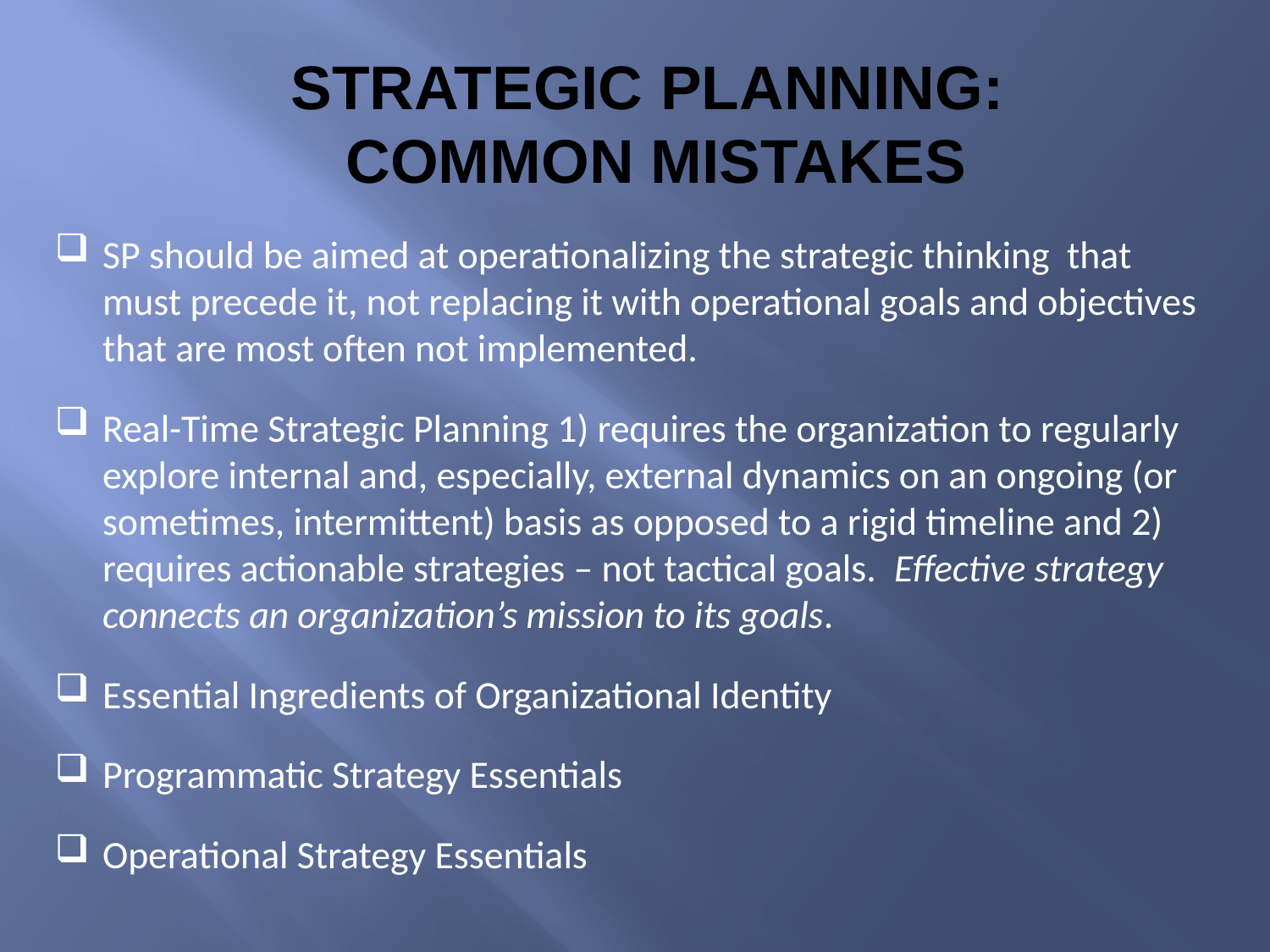

# STRATEGIC PLANNING: COMMON MISTAKES
SP should be aimed at operationalizing the strategic thinking  that must precede it, not replacing it with operational goals and objectives that are most often not implemented.

Real-Time Strategic Planning 1) requires the organization to regularly explore internal and, especially, external dynamics on an ongoing (or sometimes, intermittent) basis as opposed to a rigid timeline and 2) requires actionable strategies – not tactical goals.  Effective strategy connects an organization’s mission to its goals.

Essential Ingredients of Organizational Identity

Programmatic Strategy Essentials

Operational Strategy Essentials